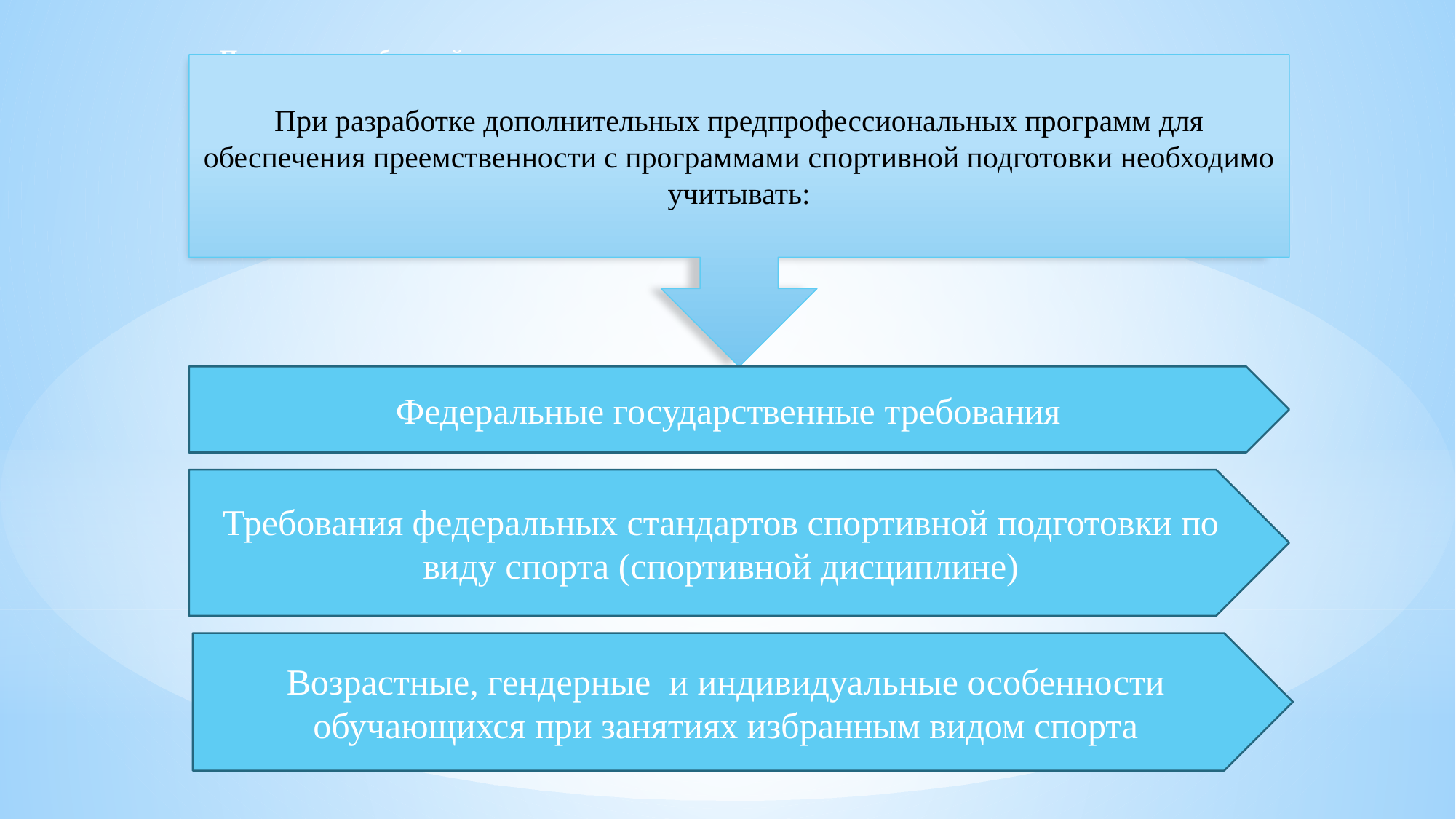

Приказных требований к  минимуму содержания, структуре, условиям реализации дополнительных предпрофессиональных программ и к  срокам обучения по этим программам»
При разработке дополнительных предпрофессиональных программ для обеспечения преемственности с программами спортивной подготовки необходимо учитывать:
Федеральные государственные требования
Требования федеральных стандартов спортивной подготовки по виду спорта (спортивной дисциплине)
Возрастные, гендерные  и индивидуальные особенности обучающихся при занятиях избранным видом спорта
17